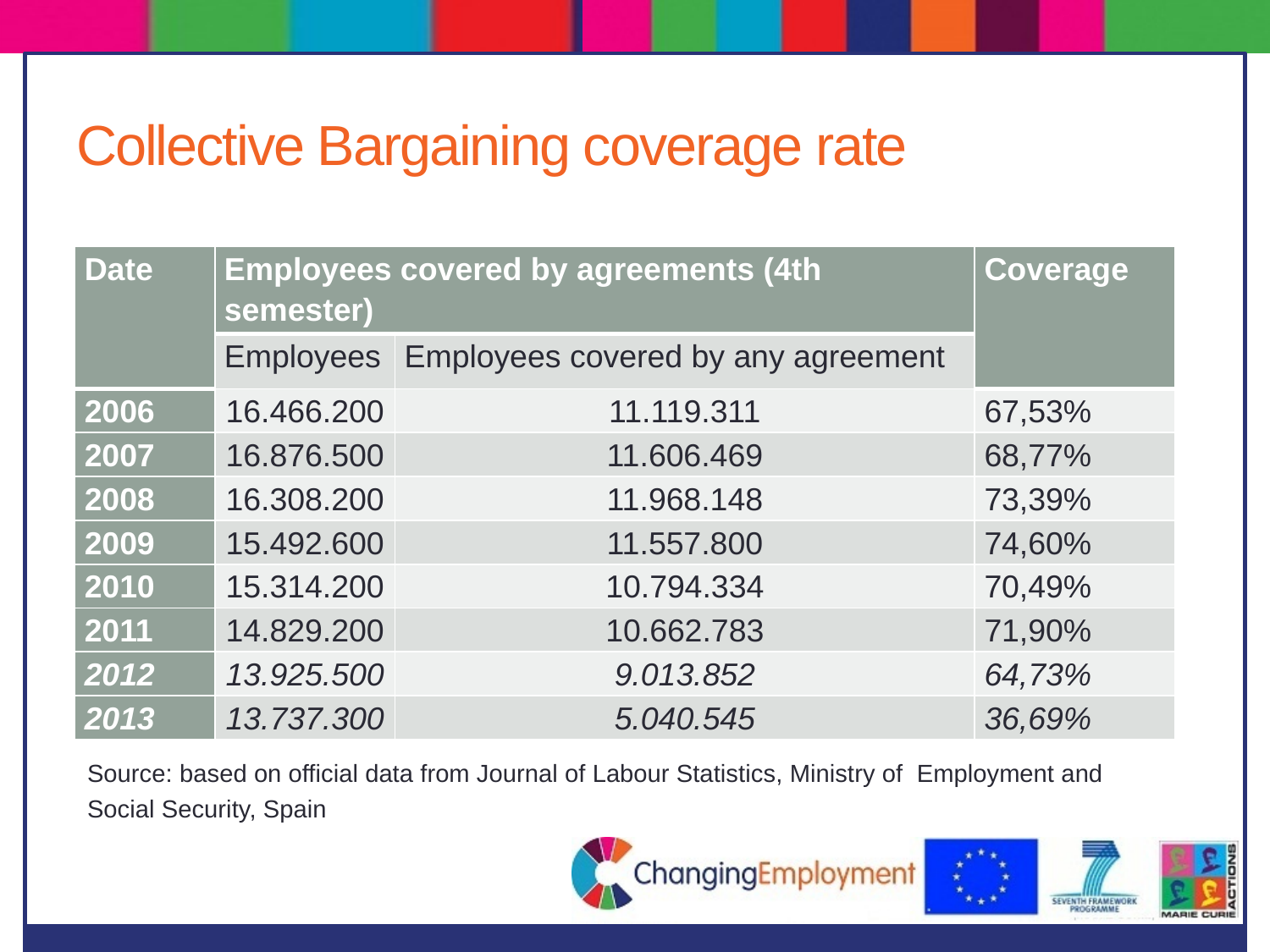

# Collective Bargaining coverage rate

| Date | Employees covered by agreements (4th semester) |  | Coverage |
| --- | --- | --- | --- |
|  | Employees | Employees covered by any agreement |  |
| 2006 | 16.466.200 | 11.119.311 | 67,53% |
| 2007 | 16.876.500 | 11.606.469 | 68,77% |
| 2008 | 16.308.200 | 11.968.148 | 73,39% |
| 2009 | 15.492.600 | 11.557.800 | 74,60% |
| 2010 | 15.314.200 | 10.794.334 | 70,49% |
| 2011 | 14.829.200 | 10.662.783 | 71,90% |
| 2012 | 13.925.500 | 9.013.852 | 64,73% |
| 2013 | 13.737.300 | 5.040.545 | 36,69% |

Source: based on official data from Journal of Labour Statistics, Ministry of  Employment and Social Security, Spain